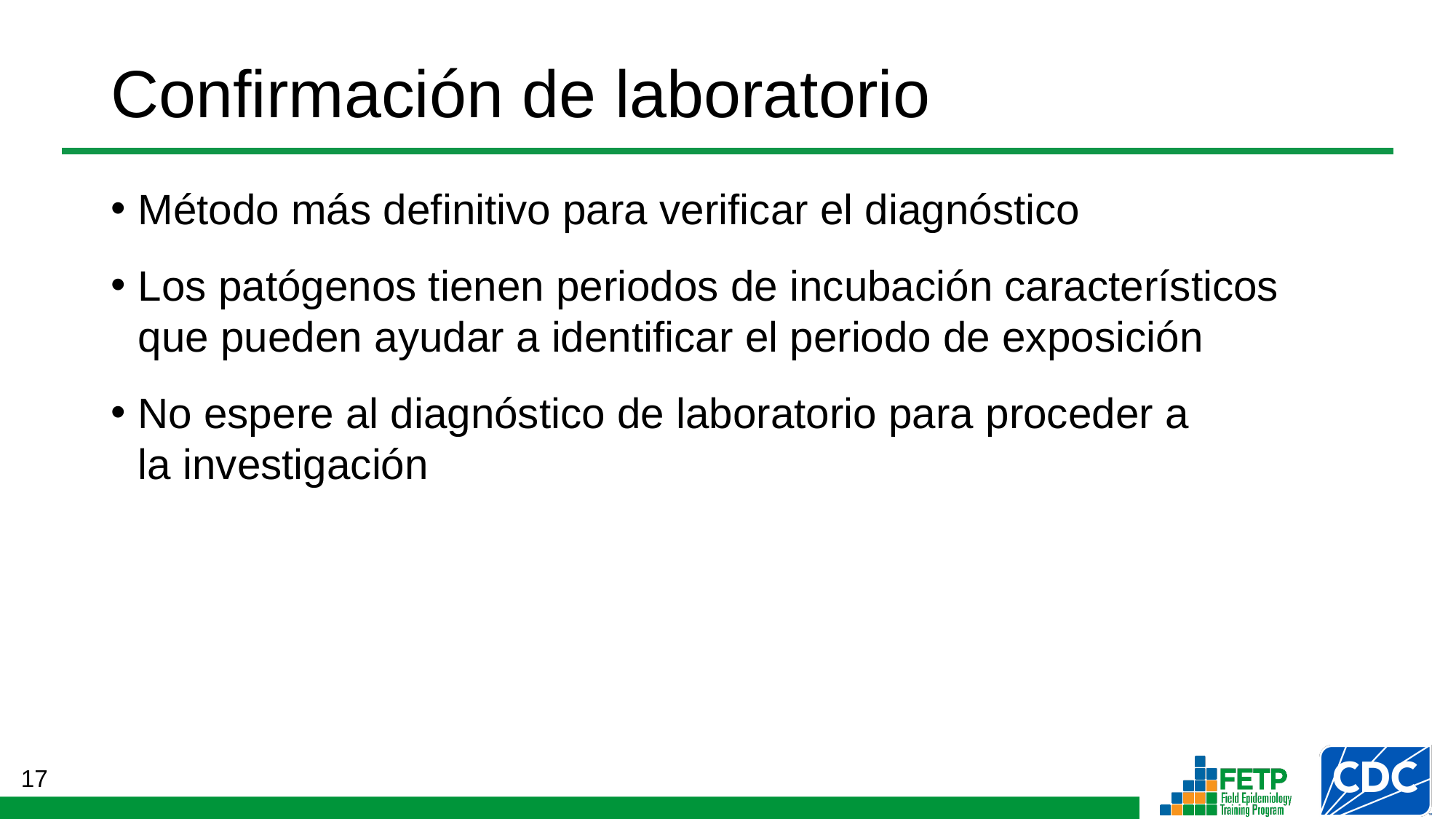

# Confirmación de laboratorio
Método más definitivo para verificar el diagnóstico
Los patógenos tienen periodos de incubación característicos que pueden ayudar a identificar el periodo de exposición
No espere al diagnóstico de laboratorio para proceder a
la investigación